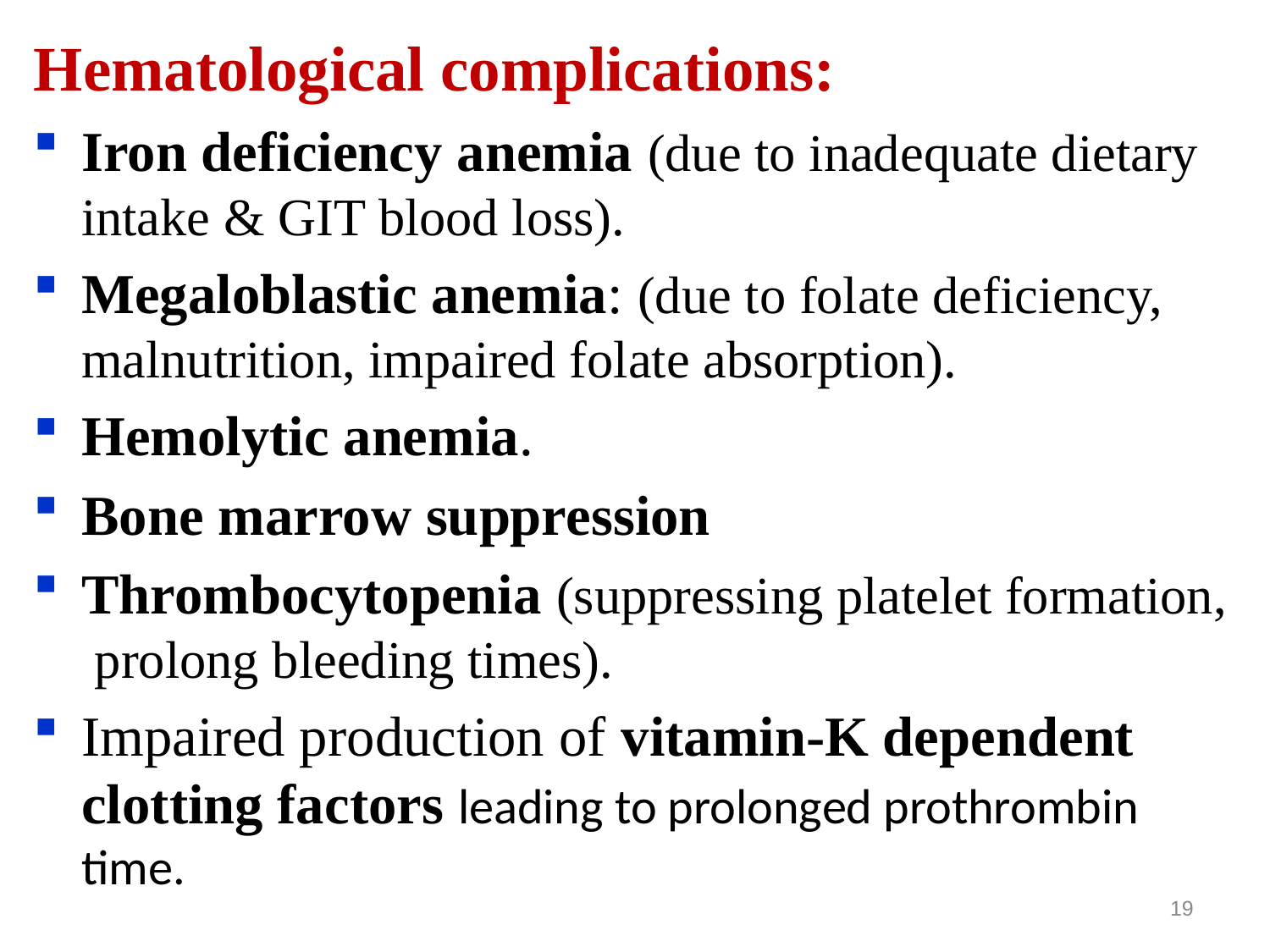

Hematological complications:
Iron deficiency anemia (due to inadequate dietary intake & GIT blood loss).
Megaloblastic anemia: (due to folate deficiency, malnutrition, impaired folate absorption).
Hemolytic anemia.
Bone marrow suppression
Thrombocytopenia (suppressing platelet formation,  prolong bleeding times).
Impaired production of vitamin-K dependent clotting factors leading to prolonged prothrombin time.
19